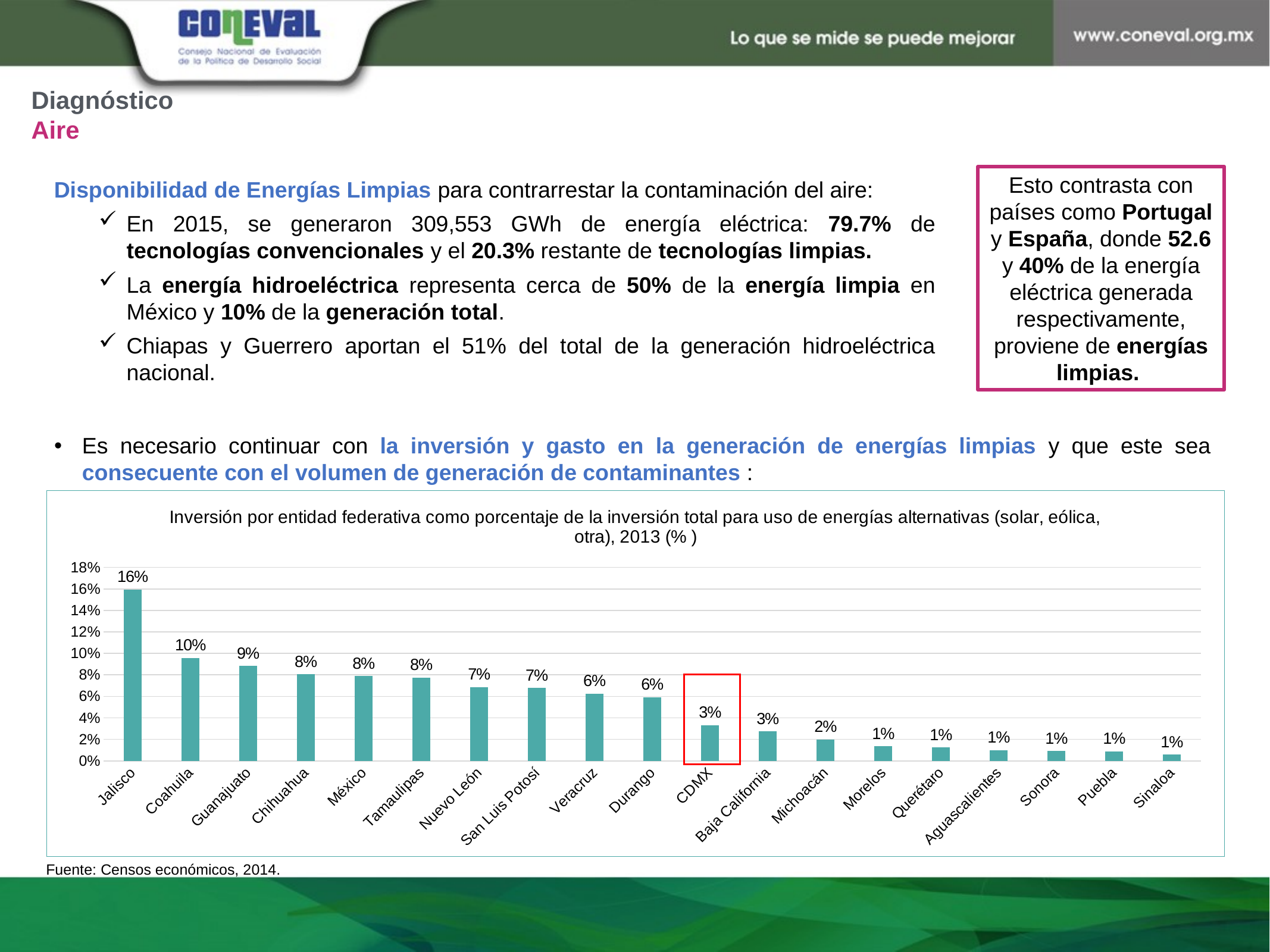

Diagnóstico
Aire
Esto contrasta con países como Portugal y España, donde 52.6 y 40% de la energía eléctrica generada respectivamente, proviene de energías limpias.
Disponibilidad de Energías Limpias para contrarrestar la contaminación del aire:
En 2015, se generaron 309,553 GWh de energía eléctrica: 79.7% de tecnologías convencionales y el 20.3% restante de tecnologías limpias.
La energía hidroeléctrica representa cerca de 50% de la energía limpia en México y 10% de la generación total.
Chiapas y Guerrero aportan el 51% del total de la generación hidroeléctrica nacional.
Es necesario continuar con la inversión y gasto en la generación de energías limpias y que este sea consecuente con el volumen de generación de contaminantes :

### Chart: Inversión por entidad federativa como porcentaje de la inversión total para uso de energías alternativas (solar, eólica, otra), 2013 (% )

| Category | % Inversión |
|---|---|
| Jalisco | 0.15945339777774514 |
| Coahuila | 0.09582066236710789 |
| Guanajuato | 0.08824379183867351 |
| Chihuahua | 0.08054694501167932 |
| México | 0.07891257400578824 |
| Tamaulipas | 0.0775634527709628 |
| Nuevo León | 0.0686546004789258 |
| San Luis Potosí | 0.06774498425617144 |
| Veracruz | 0.06267904626188132 |
| Durango | 0.05925604900909372 |
| CDMX | 0.03315508283261592 |
| Baja California | 0.027338680848354856 |
| Michoacán | 0.019813228733588956 |
| Morelos | 0.013461830397586763 |
| Querétaro | 0.012482432041996602 |
| Aguascalientes | 0.00982581400245829 |
| Sonora | 0.00900556787965153 |
| Puebla | 0.008971288937205875 |
| Sinaloa | 0.005908220580097646 |
Fuente: Censos económicos, 2014.